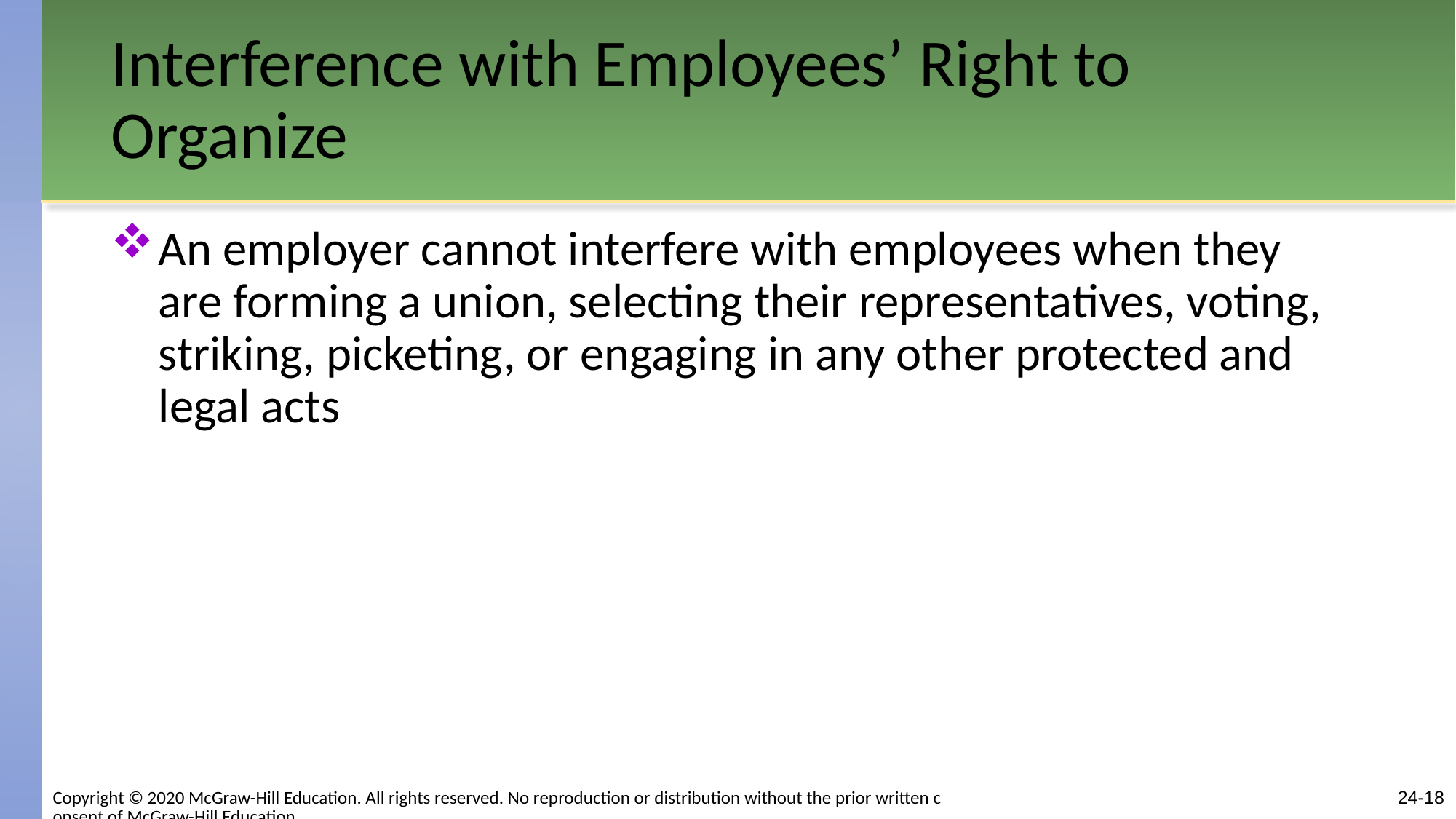

# Interference with Employees’ Right to Organize
An employer cannot interfere with employees when they are forming a union, selecting their representatives, voting, striking, picketing, or engaging in any other protected and legal acts

Copyright © 2020 McGraw-Hill Education. All rights reserved. No reproduction or distribution without the prior written consent of McGraw-Hill Education.
24-18